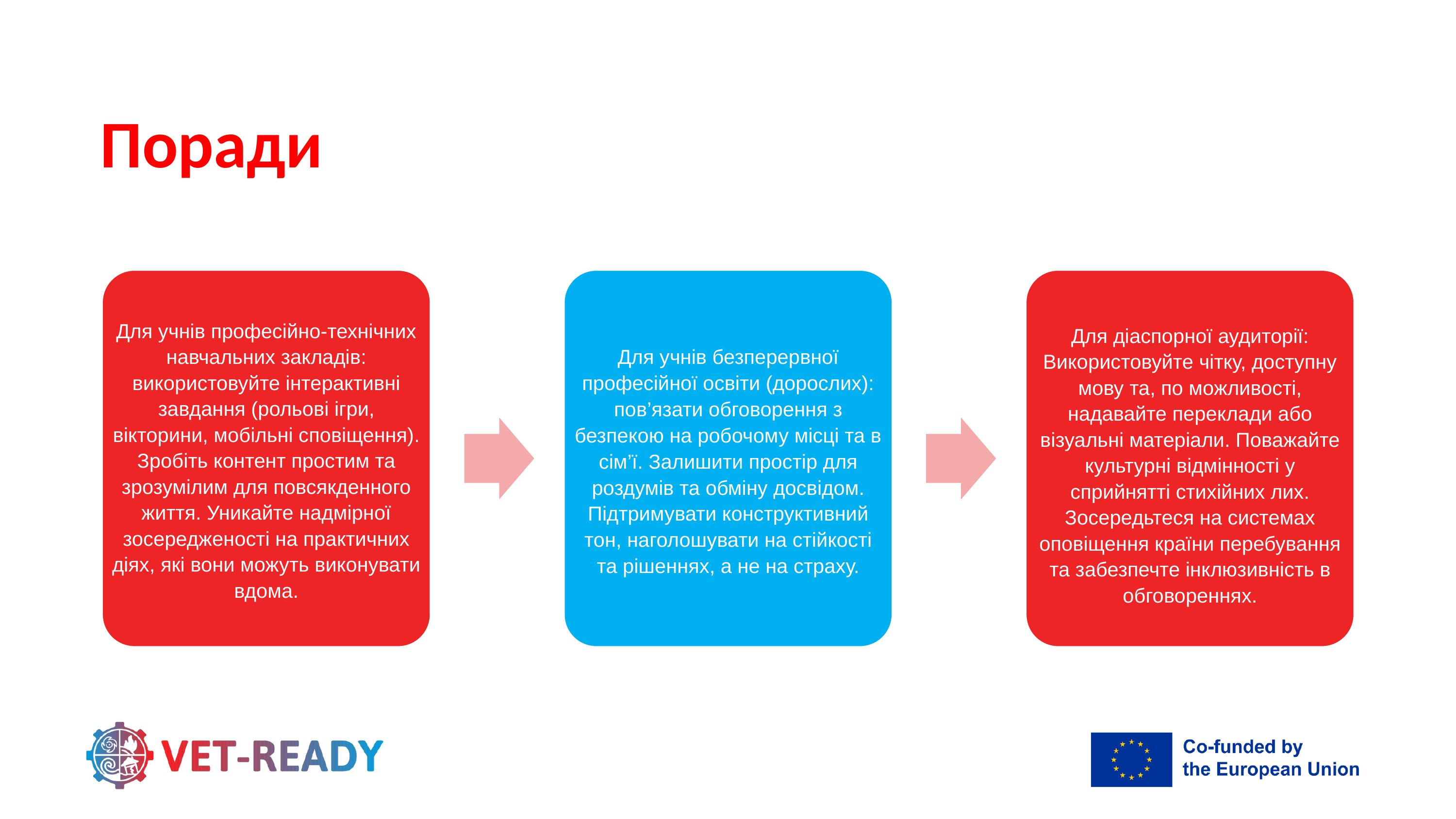

Поради

Для учнів професійно-технічних навчальних закладів: використовуйте інтерактивні завдання (рольові ігри, вікторини, мобільні сповіщення). Зробіть контент простим та зрозумілим для повсякденного життя. Уникайте надмірної зосередженості на практичних діях, які вони можуть виконувати вдома.

Для учнів безперервної професійної освіти (дорослих): пов’язати обговорення з безпекою на робочому місці та в сім’ї. Залишити простір для роздумів та обміну досвідом. Підтримувати конструктивний тон, наголошувати на стійкості та рішеннях, а не на страху.

Для діаспорної аудиторії: Використовуйте чітку, доступну мову та, по можливості, надавайте переклади або візуальні матеріали. Поважайте культурні відмінності у сприйнятті стихійних лих. Зосередьтеся на системах оповіщення країни перебування та забезпечте інклюзивність в обговореннях.